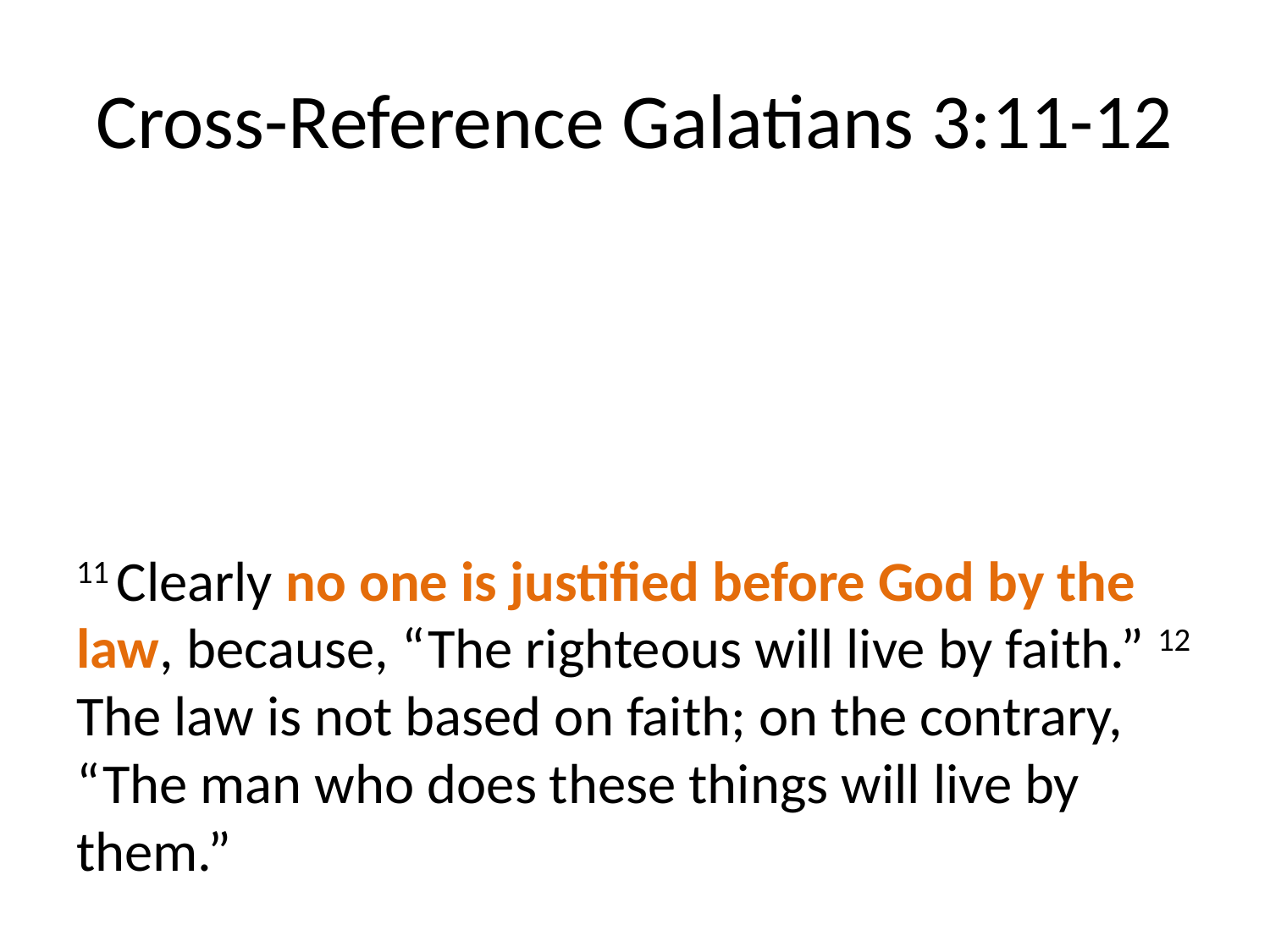

# Cross-Reference Galatians 3:11-12

11 Clearly no one is justified before God by the law, because, “The righteous will live by faith.” 12 The law is not based on faith; on the contrary, “The man who does these things will live by them.”